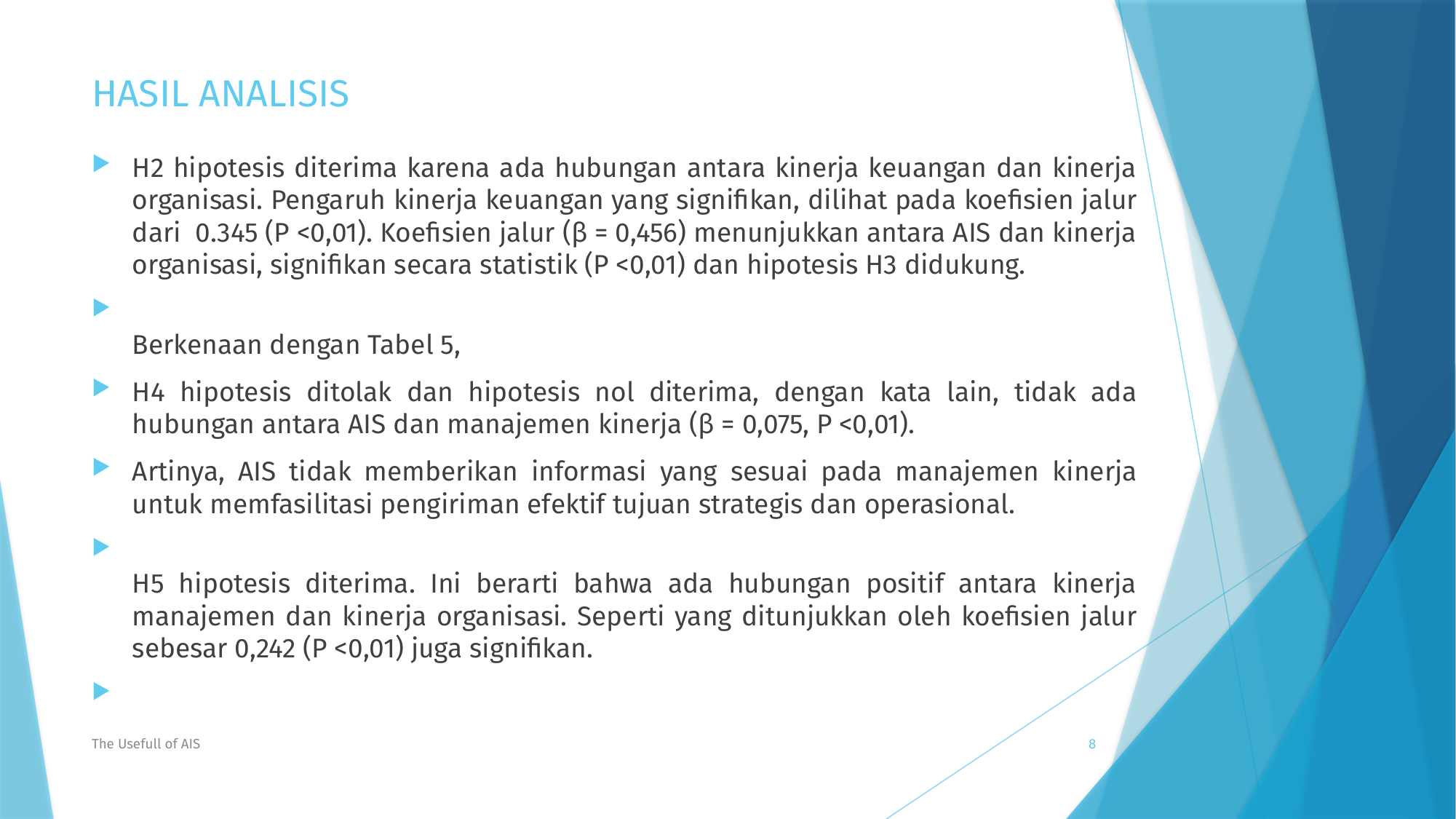

# HASIL ANALISIS
H2 hipotesis diterima karena ada hubungan antara kinerja keuangan dan kinerja organisasi. Pengaruh kinerja keuangan yang signifikan, dilihat pada koefisien jalur dari  0.345 (P <0,01). Koefisien jalur (β = 0,456) menunjukkan antara AIS dan kinerja organisasi, signifikan secara statistik (P <0,01) dan hipotesis H3 didukung.
Berkenaan dengan Tabel 5,
H4 hipotesis ditolak dan hipotesis nol diterima, dengan kata lain, tidak ada hubungan antara AIS dan manajemen kinerja (β = 0,075, P <0,01).
Artinya, AIS tidak memberikan informasi yang sesuai pada manajemen kinerja untuk memfasilitasi pengiriman efektif tujuan strategis dan operasional.
H5 hipotesis diterima. Ini berarti bahwa ada hubungan positif antara kinerja manajemen dan kinerja organisasi. Seperti yang ditunjukkan oleh koefisien jalur sebesar 0,242 (P <0,01) juga signifikan.

The Usefull of AIS
8